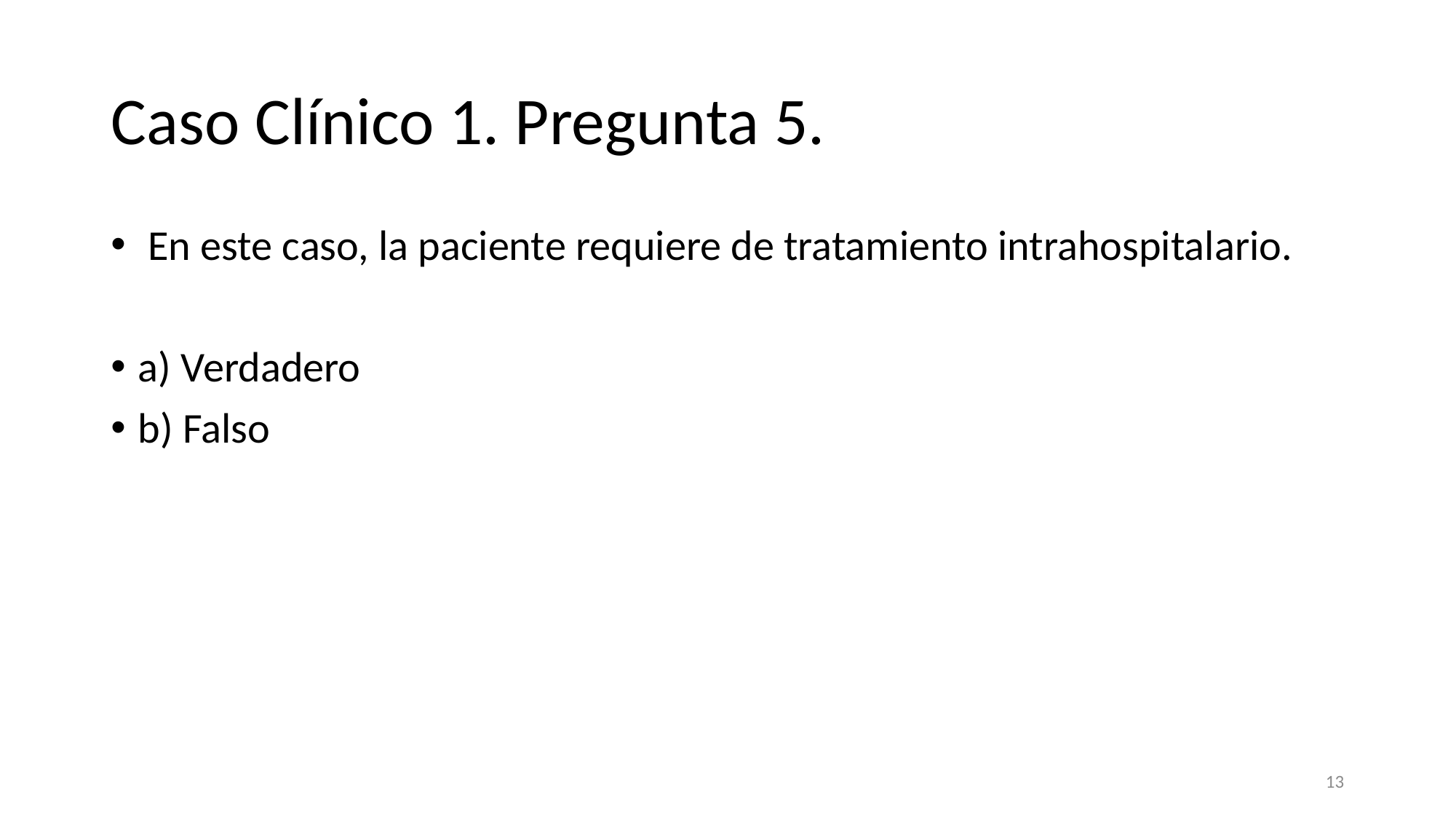

# Caso Clínico 1. Pregunta 5.
 En este caso, la paciente requiere de tratamiento intrahospitalario.

a) Verdadero
b) Falso
13